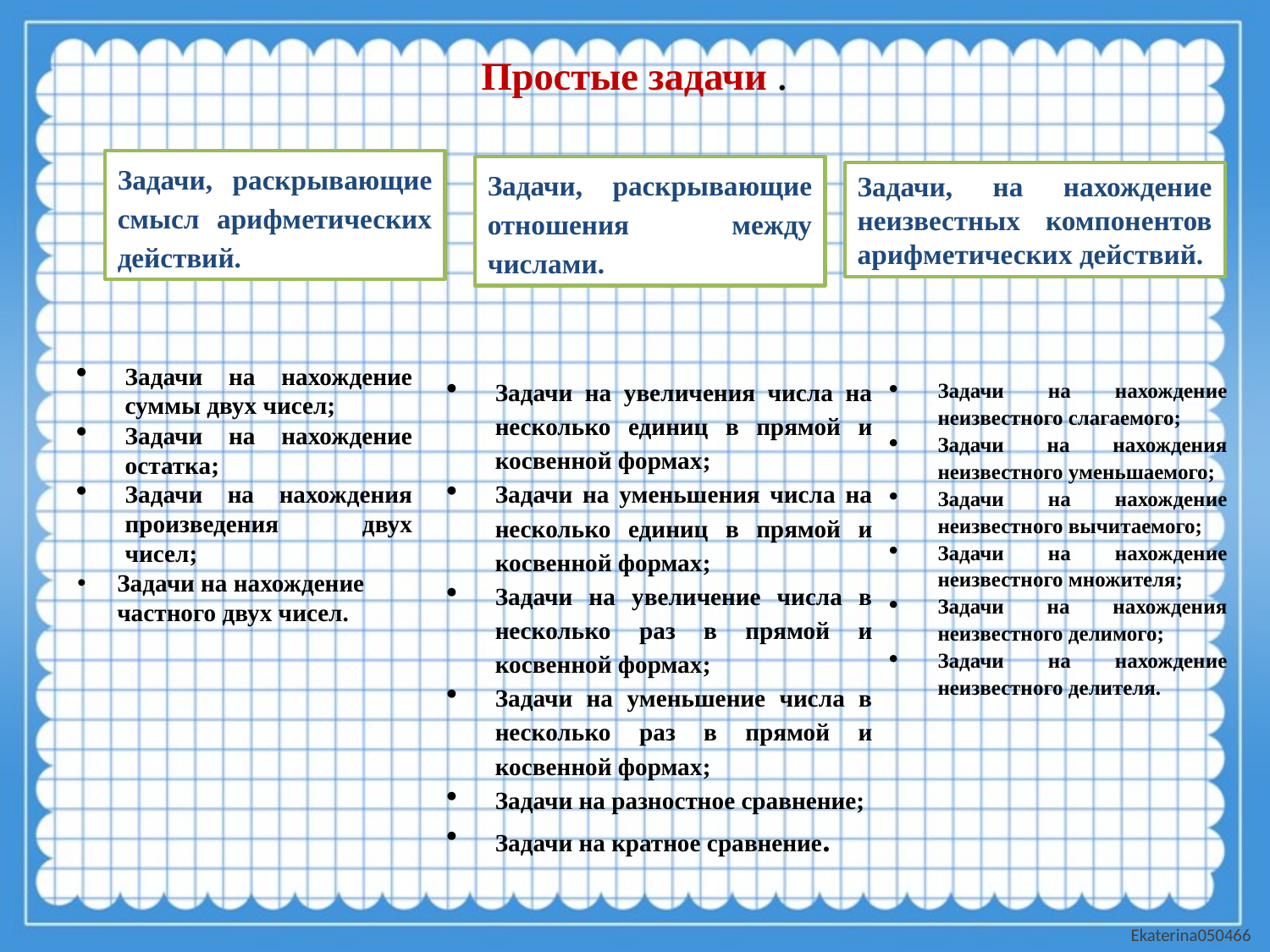

Простые задачи .
Задачи, раскрывающие смысл арифметических действий.
Задачи, раскрывающие отношения между числами.
Задачи, на нахождение неизвестных компонентов арифметических действий.
Задачи на нахождение суммы двух чисел;
Задачи на нахождение остатка;
Задачи на нахождения произведения двух чисел;
Задачи на нахождение частного двух чисел.
Задачи на увеличения числа на несколько единиц в прямой и косвенной формах;
Задачи на уменьшения числа на несколько единиц в прямой и косвенной формах;
Задачи на увеличение числа в несколько раз в прямой и косвенной формах;
Задачи на уменьшение числа в несколько раз в прямой и косвенной формах;
Задачи на разностное сравнение;
Задачи на кратное сравнение.
| Задачи на нахождение неизвестного слагаемого; Задачи на нахождения неизвестного уменьшаемого; Задачи на нахождение неизвестного вычитаемого; Задачи на нахождение неизвестного множителя; Задачи на нахождения неизвестного делимого; Задачи на нахождение неизвестного делителя. |
| --- |